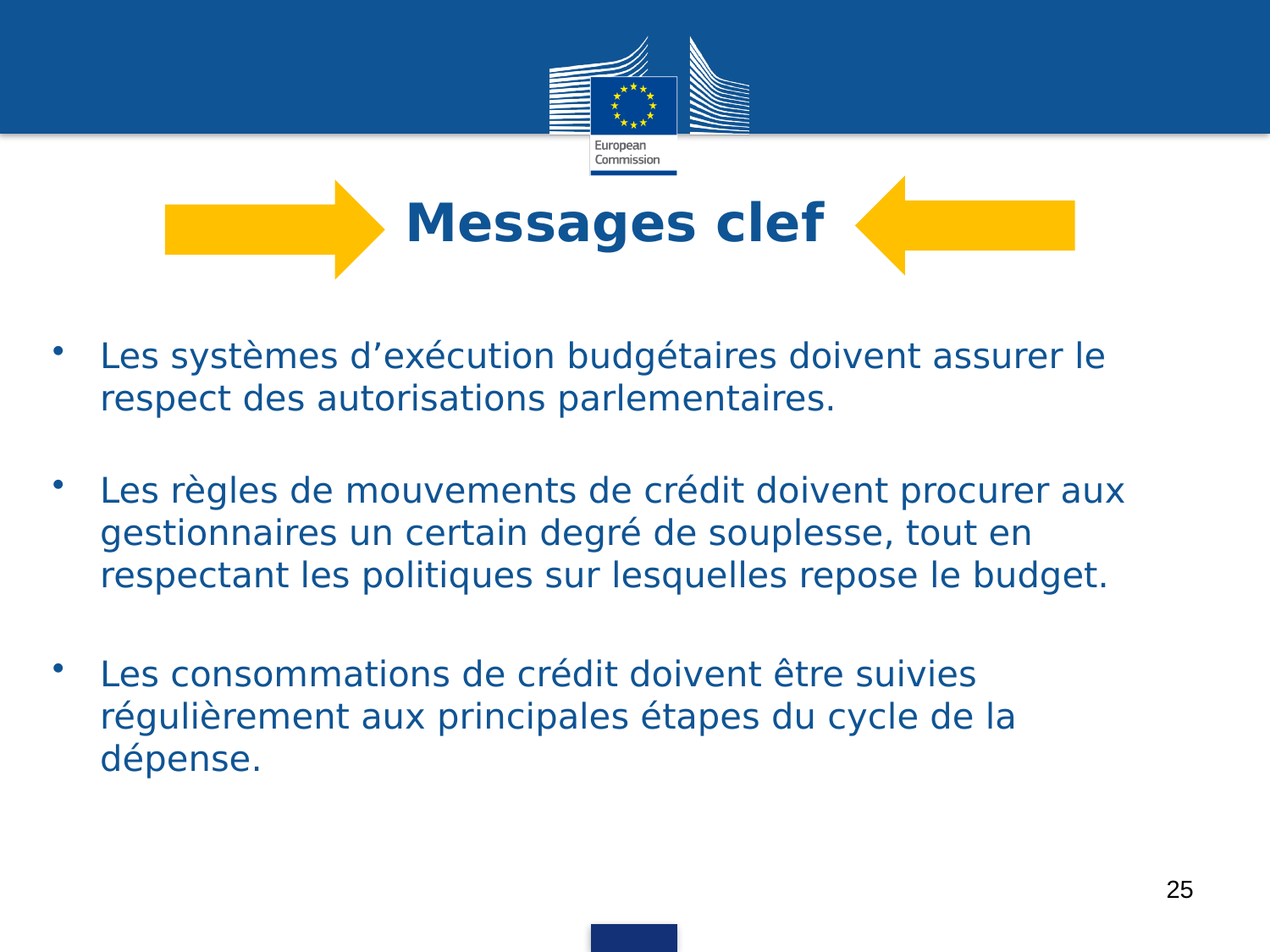

# Messages clef

Les systèmes d’exécution budgétaires doivent assurer le respect des autorisations parlementaires.
Les règles de mouvements de crédit doivent procurer aux gestionnaires un certain degré de souplesse, tout en respectant les politiques sur lesquelles repose le budget.

Les consommations de crédit doivent être suivies régulièrement aux principales étapes du cycle de la dépense.
25